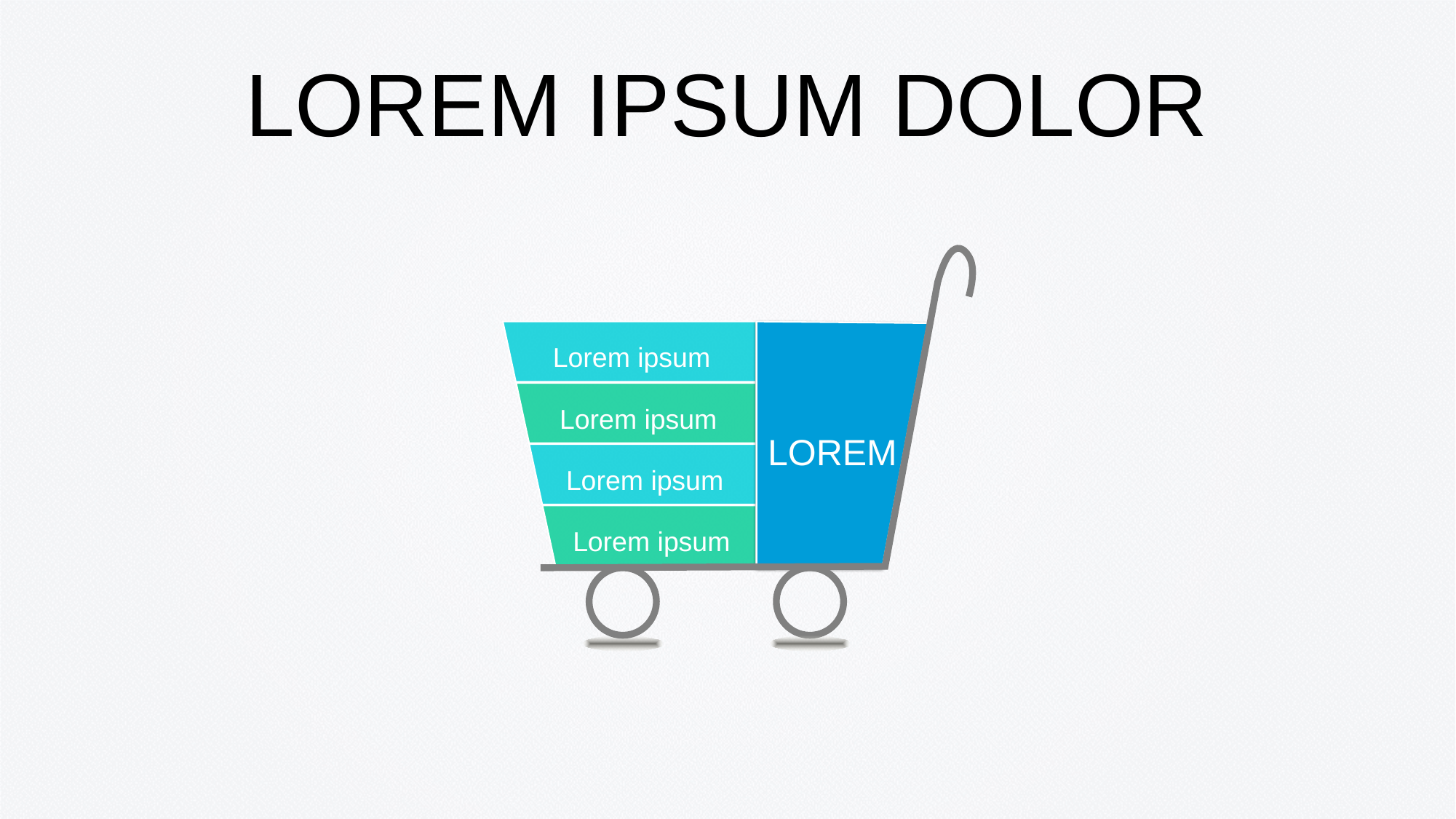

# LOREM IPSUM DOLOR

Lorem ipsum
LOREM
Lorem ipsum
Lorem ipsum
Lorem ipsum